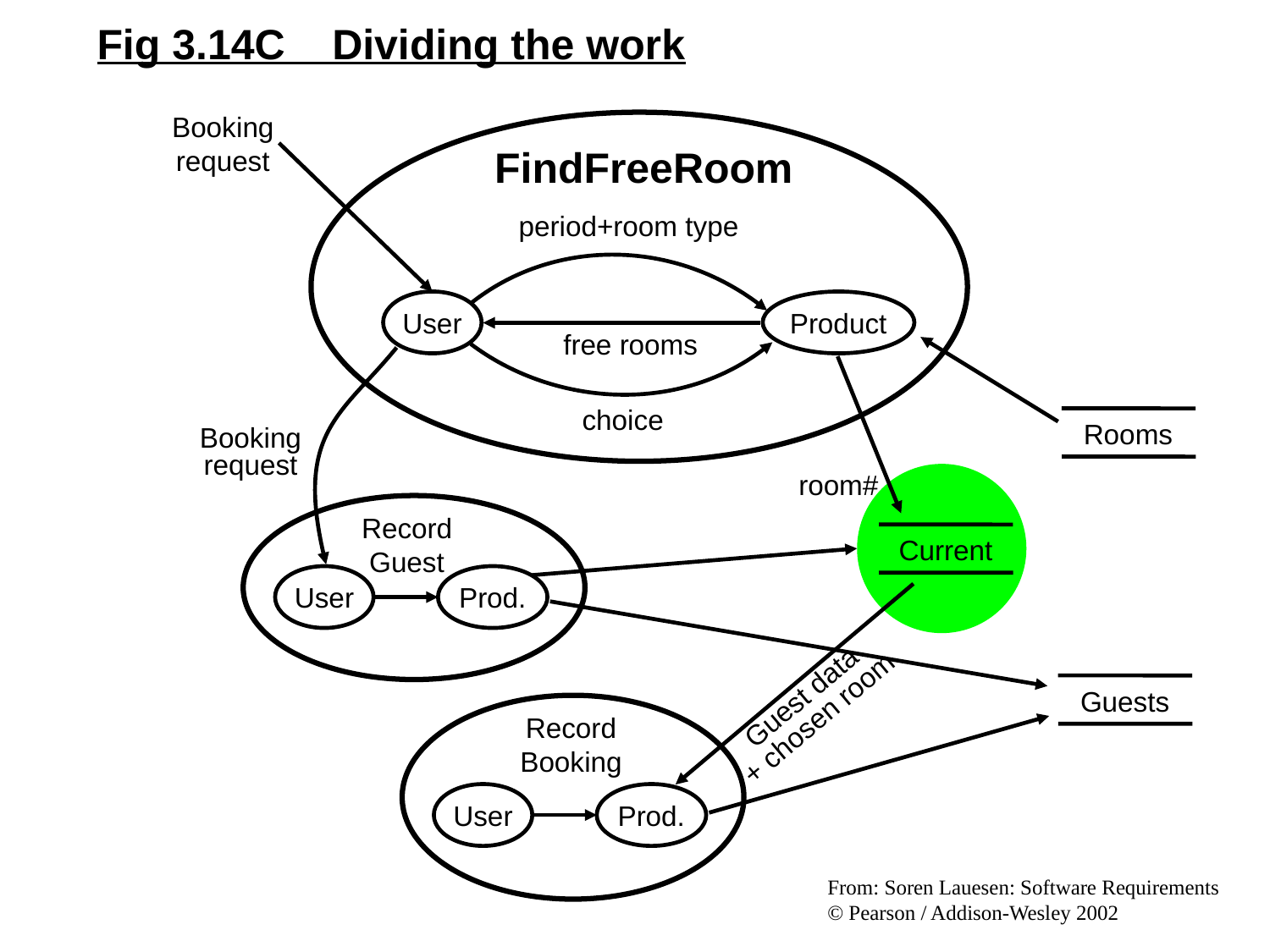

Fig 3.14C    Dividing the work
Booking
request

FindFreeRoom
period+room type

User
Product

free rooms

choice

Rooms
Booking
request

room#

Record
Guest

Current
User
Prod.

Guest data
+ chosen room
Guests

Record
Booking

User
Prod.
From: Soren Lauesen: Software Requirements
© Pearson / Addison-Wesley 2002